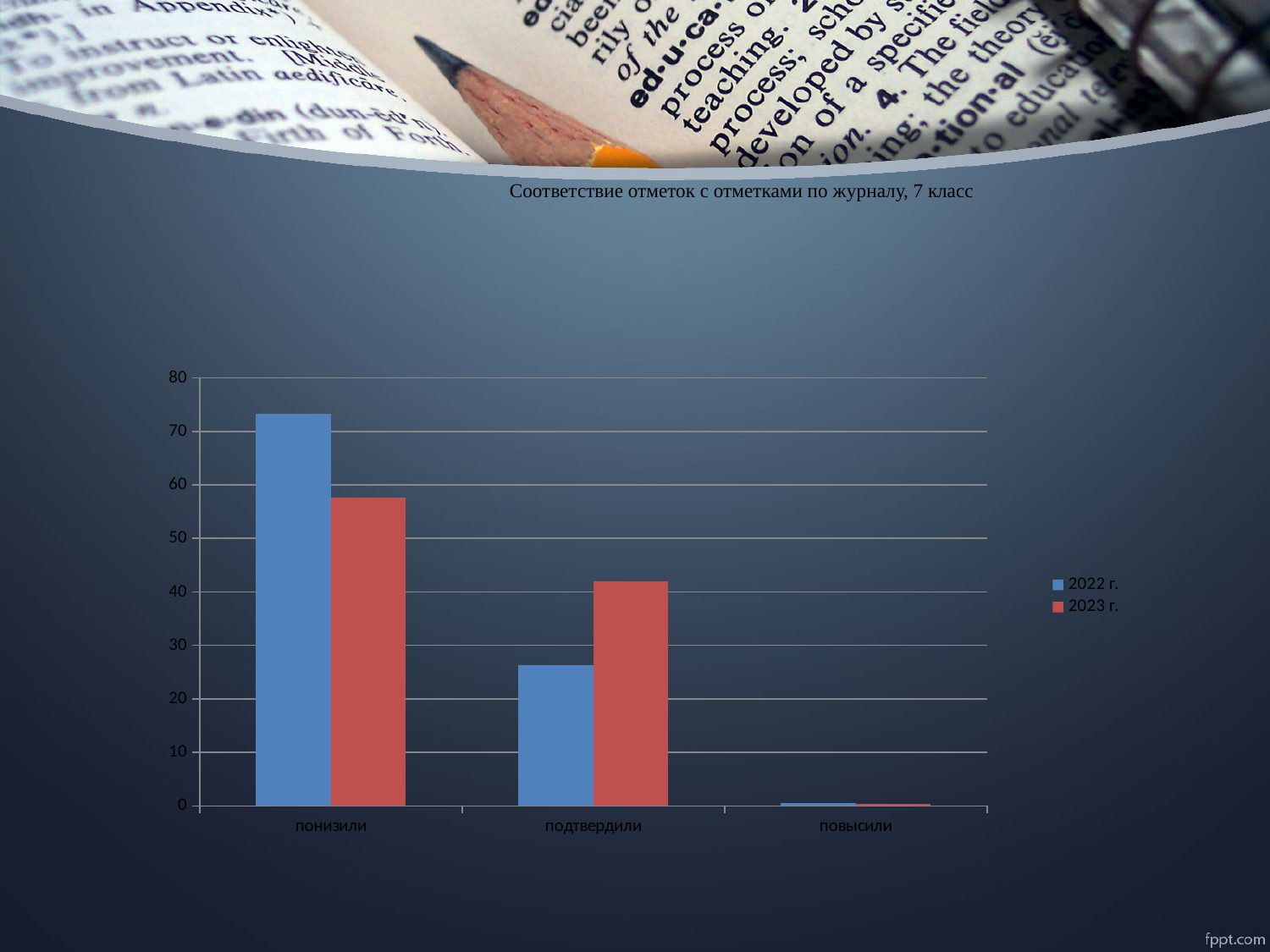

# Соответствие отметок с отметками по журналу, 7 класс

### Chart

| Category | 2022 г. | 2023 г. |
|---|---|---|
| понизили | 73.27 | 57.6 |
| подтвердили | 26.27 | 42.0 |
| повысили | 0.46 | 0.4 |